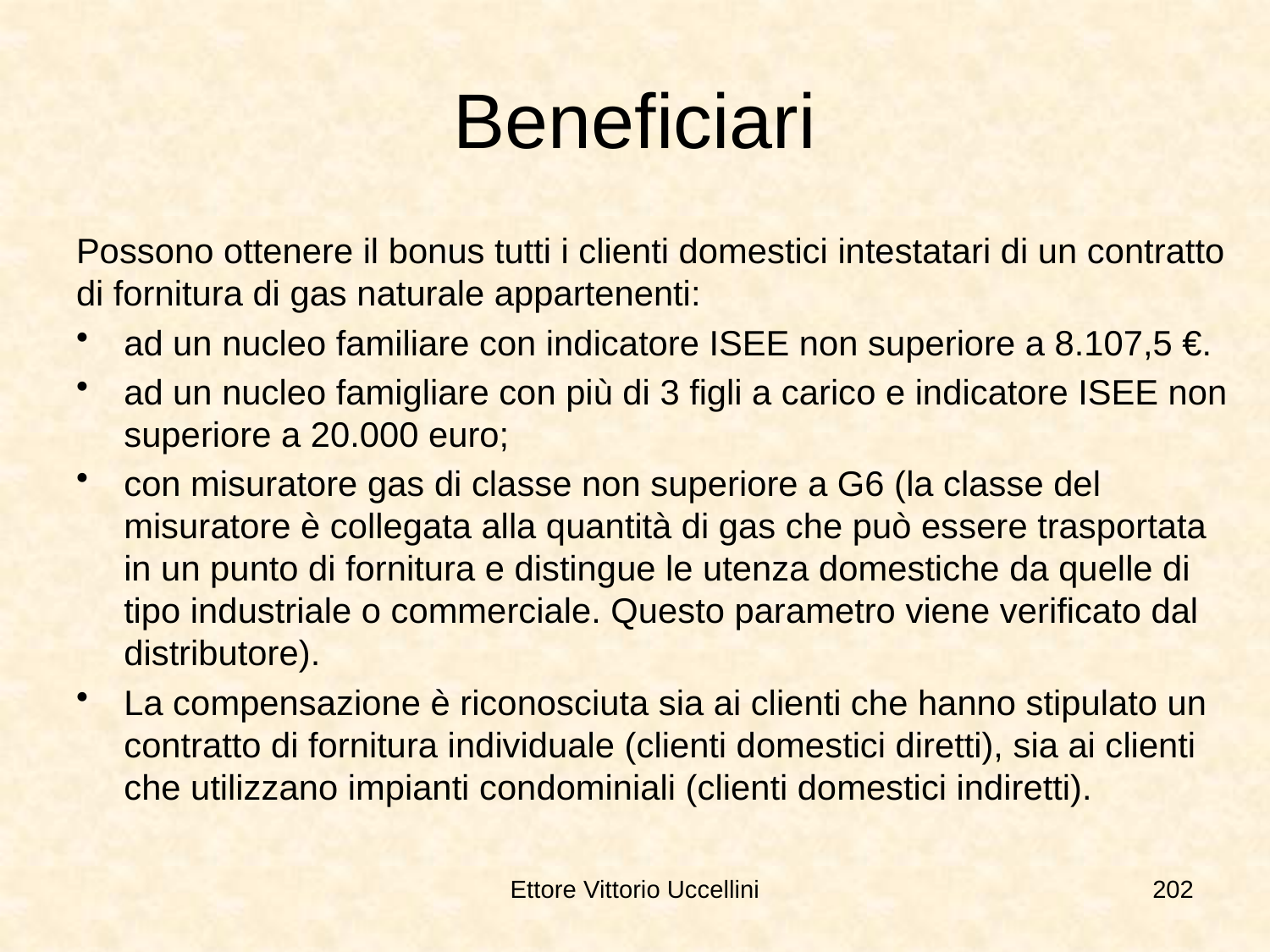

# Beneficiari
Possono ottenere il bonus tutti i clienti domestici intestatari di un contratto di fornitura di gas naturale appartenenti:
ad un nucleo familiare con indicatore ISEE non superiore a 8.107,5 €.
ad un nucleo famigliare con più di 3 figli a carico e indicatore ISEE non superiore a 20.000 euro;
con misuratore gas di classe non superiore a G6 (la classe del misuratore è collegata alla quantità di gas che può essere trasportata in un punto di fornitura e distingue le utenza domestiche da quelle di tipo industriale o commerciale. Questo parametro viene verificato dal distributore).
La compensazione è riconosciuta sia ai clienti che hanno stipulato un contratto di fornitura individuale (clienti domestici diretti), sia ai clienti che utilizzano impianti condominiali (clienti domestici indiretti).
Ettore Vittorio Uccellini
202